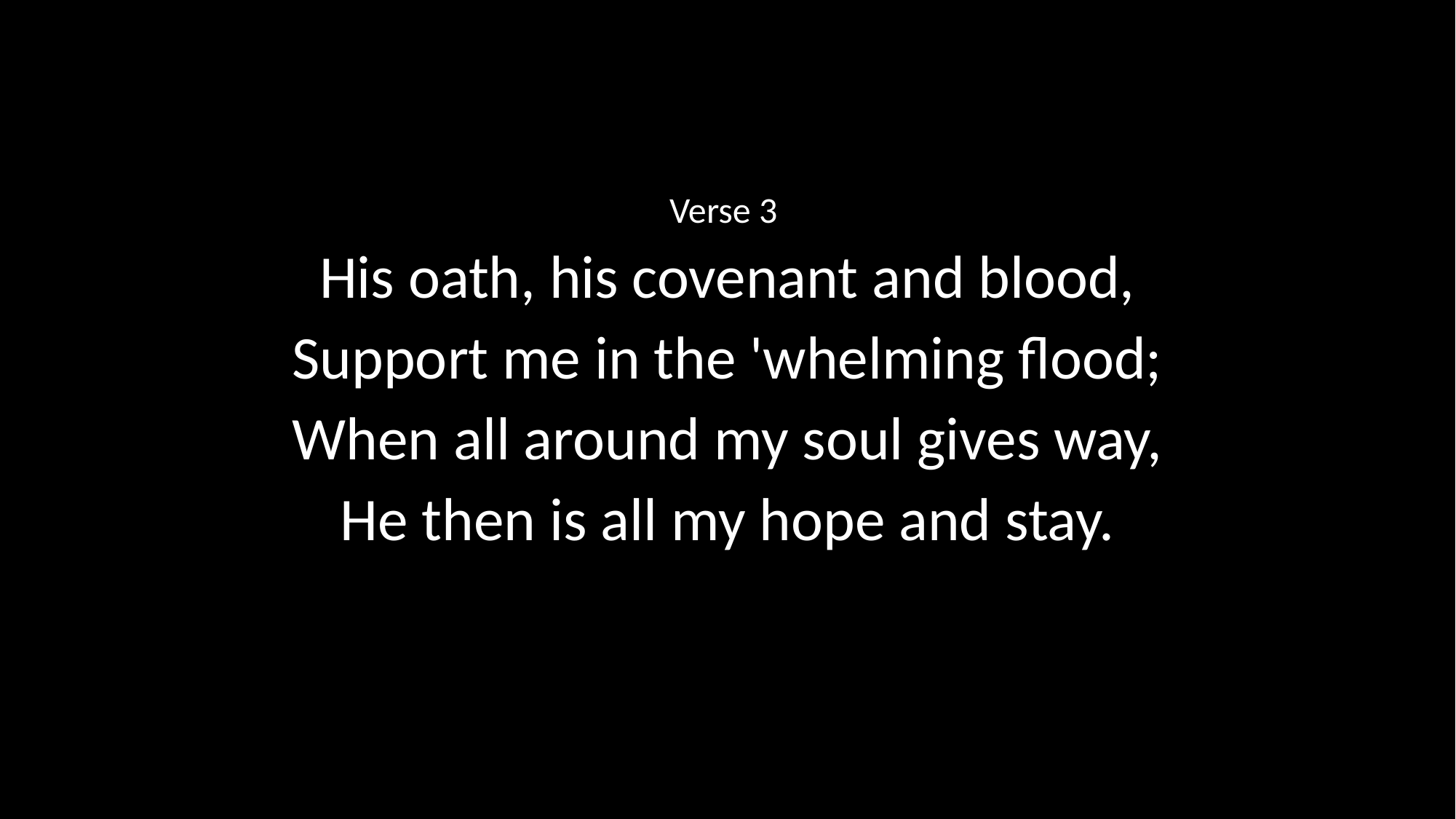

Verse 3
His oath, his covenant and blood,
Support me in the 'whelming flood;
When all around my soul gives way,
He then is all my hope and stay.